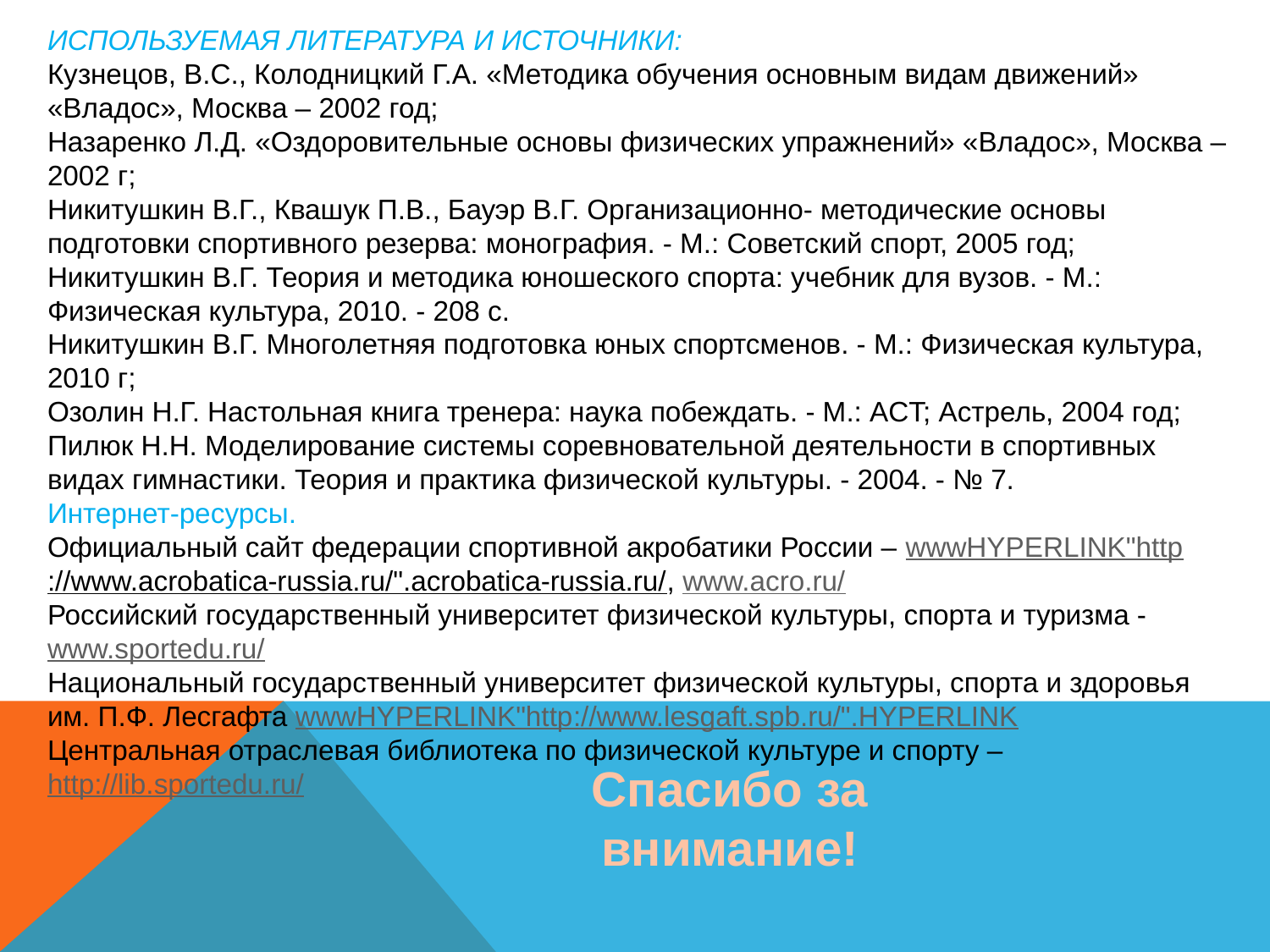

ИСПОЛЬЗУЕМАЯ ЛИТЕРАТУРА И ИСТОЧНИКИ:
Кузнецов, В.С., Колодницкий Г.А. «Методика обучения основным видам движений» «Владос», Москва – 2002 год;
Назаренко Л.Д. «Оздоровительные основы физических упражнений» «Владос», Москва – 2002 г;
Никитушкин В.Г., Квашук П.В., Бауэр В.Г. Организационно- методические основы подготовки спортивного резерва: монография. - М.: Советский спорт, 2005 год;
Никитушкин В.Г. Теория и методика юношеского спорта: учебник для вузов. - М.: Физическая культура, 2010. - 208 с.
Никитушкин В.Г. Многолетняя подготовка юных спортсменов. - М.: Физическая культура, 2010 г;
Озолин Н.Г. Настольная книга тренера: наука побеждать. - М.: ACT; Астрель, 2004 год;
Пилюк Н.Н. Моделирование системы соревновательной деятельности в спортивных видах гимнастики. Теория и практика физической культуры. - 2004. - № 7.
Интернет-ресурсы.
Официальный сайт федерации спортивной акробатики России – wwwHYPERLINK"http://www.acrobatica-russia.ru/".acrobatica-russia.ru/, www.acro.ru/
Российский государственный университет физической культуры, спорта и туризма -www.sportedu.ru/
Национальный государственный университет физической культуры, спорта и здоровья им. П.Ф. Лесгафта wwwHYPERLINK"http://www.lesgaft.spb.ru/".HYPERLINK
Центральная отраслевая библиотека по физической культуре и спорту –http://lib.sportedu.ru/

Спасибо за внимание!